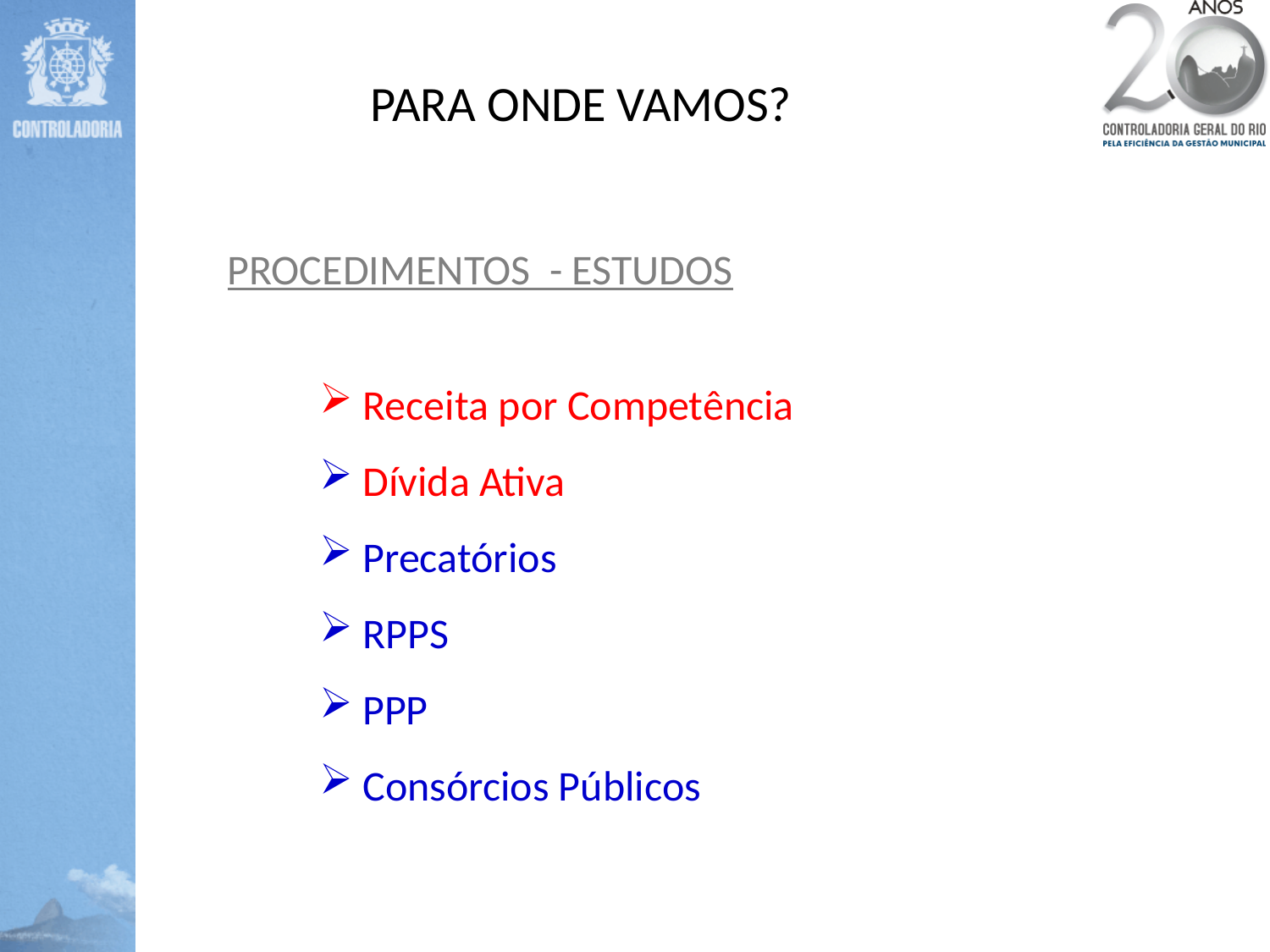

PARA ONDE VAMOS?
PROCEDIMENTOS  - ESTUDOS
 Receita por Competência
 Dívida Ativa
 Precatórios
 RPPS
 PPP
 Consórcios Públicos